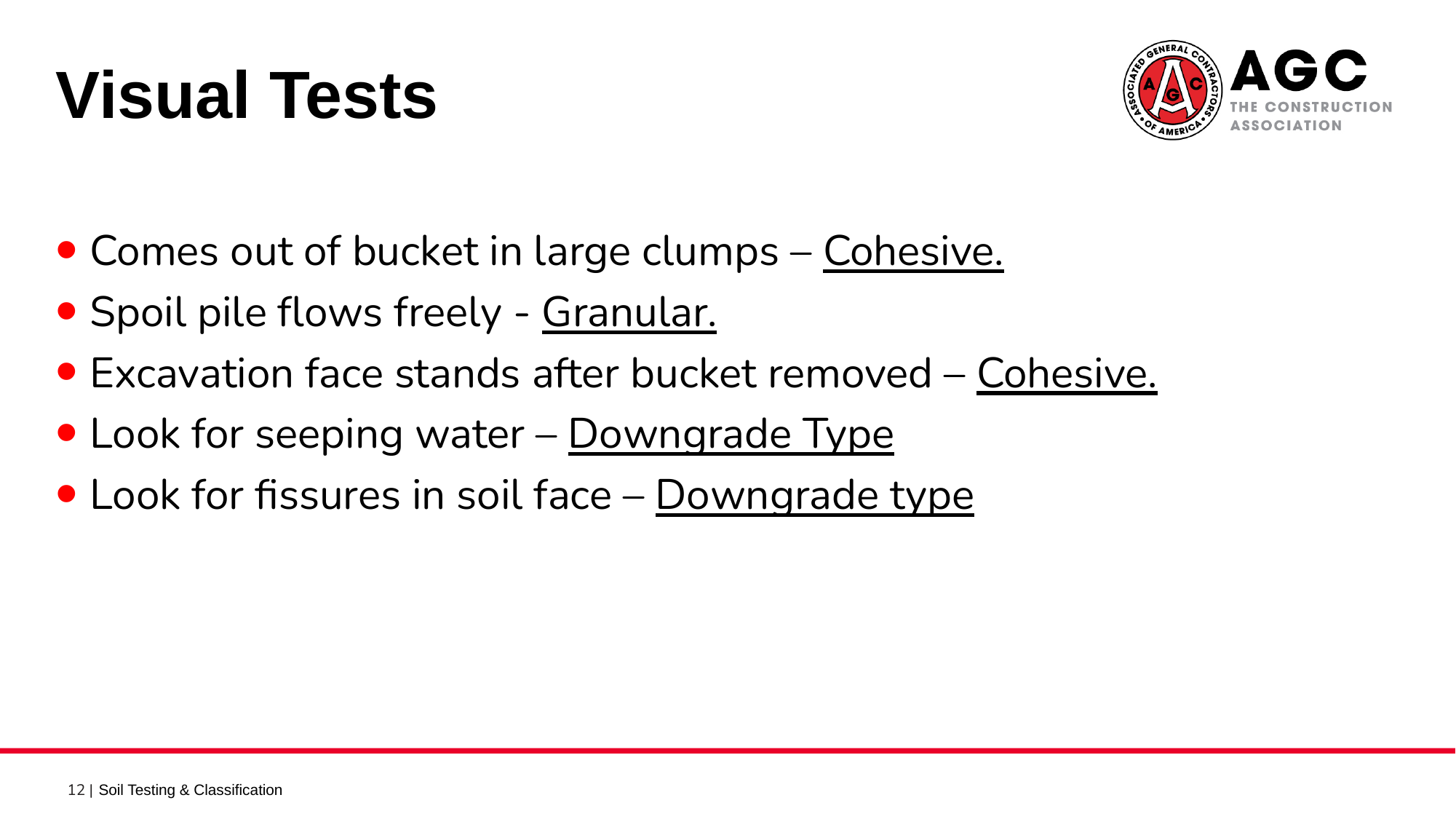

Visual Tests
Comes out of bucket in large clumps – Cohesive.
Spoil pile flows freely - Granular.
Excavation face stands after bucket removed – Cohesive.
Look for seeping water – Downgrade Type
Look for fissures in soil face – Downgrade type
Soil Testing & Classification